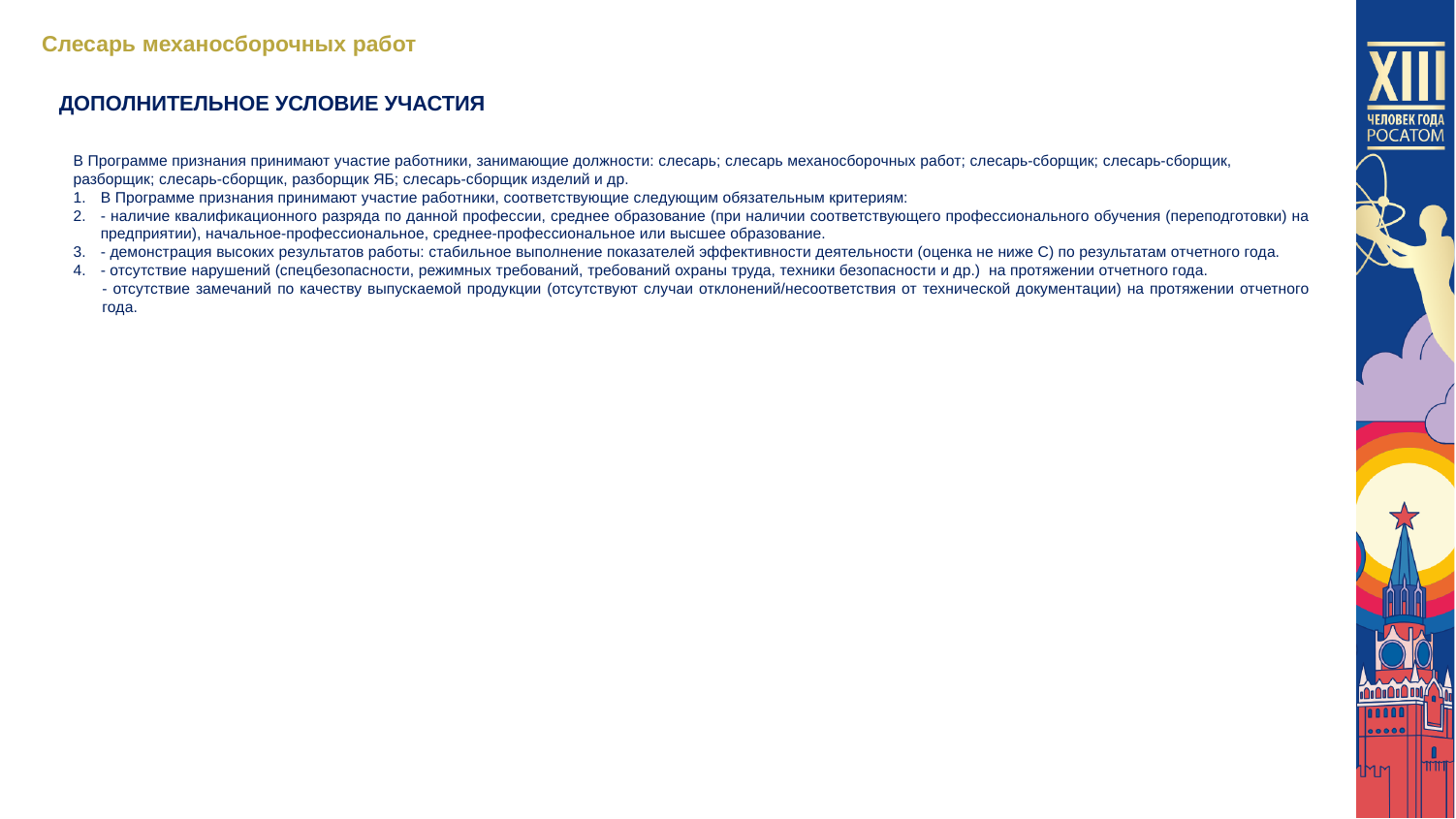

Слесарь механосборочных работ
ДОПОЛНИТЕЛЬНОЕ УСЛОВИЕ УЧАСТИЯ
В Программе признания принимают участие работники, занимающие должности: слесарь; слесарь механосборочных работ; слесарь-сборщик; слесарь-сборщик, разборщик; слесарь-сборщик, разборщик ЯБ; слесарь-сборщик изделий и др.
В Программе признания принимают участие работники, соответствующие следующим обязательным критериям:
- наличие квалификационного разряда по данной профессии, среднее образование (при наличии соответствующего профессионального обучения (переподготовки) на предприятии), начальное-профессиональное, среднее-профессиональное или высшее образование.
- демонстрация высоких результатов работы: стабильное выполнение показателей эффективности деятельности (оценка не ниже С) по результатам отчетного года.
- отсутствие нарушений (спецбезопасности, режимных требований, требований охраны труда, техники безопасности и др.)  на протяжении отчетного года.
- отсутствие замечаний по качеству выпускаемой продукции (отсутствуют случаи отклонений/несоответствия от технической документации) на протяжении отчетного года.